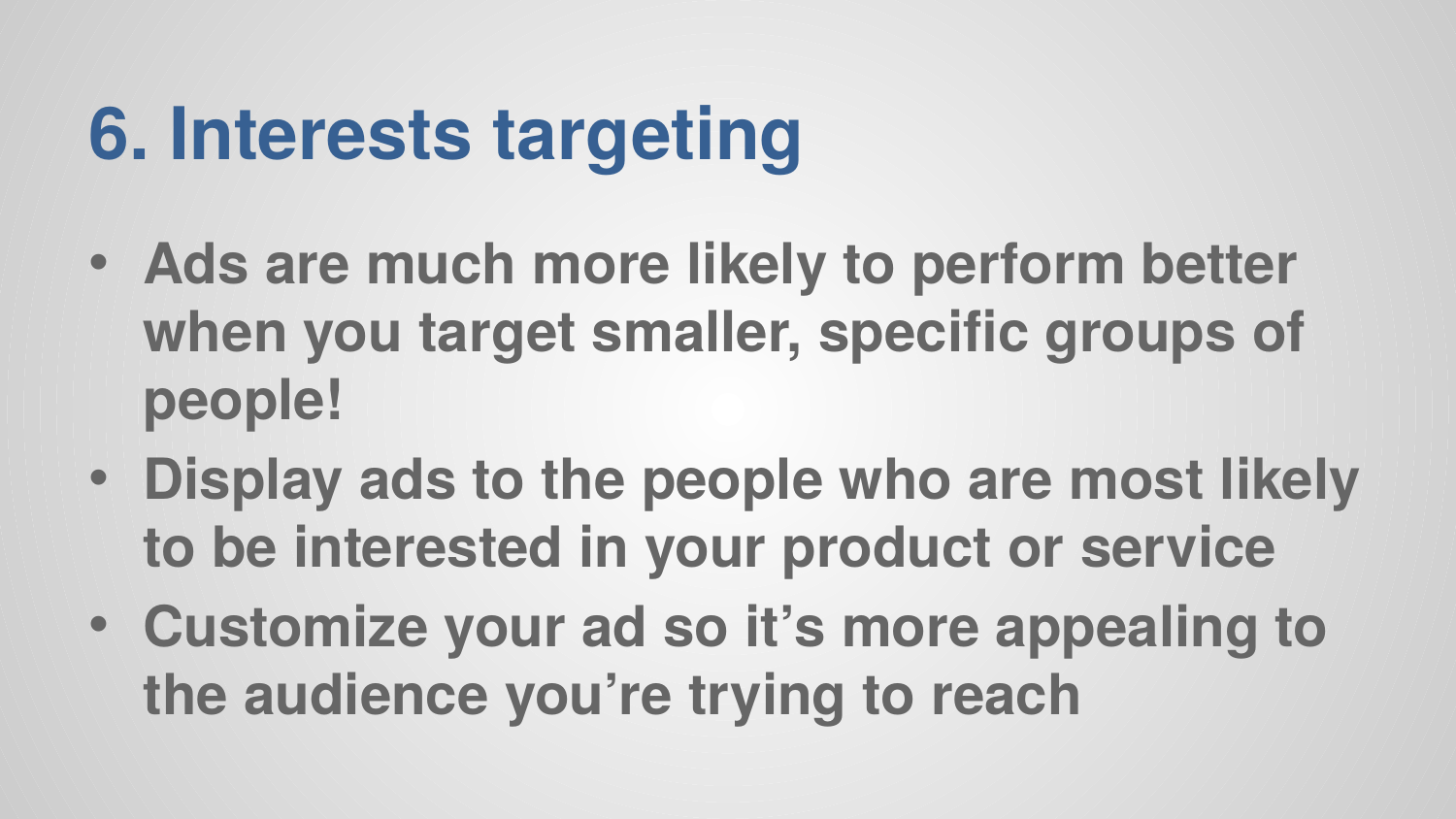

# 6. Interests targeting
Ads are much more likely to perform better when you target smaller, specific groups of people!
Display ads to the people who are most likely to be interested in your product or service
Customize your ad so it’s more appealing to the audience you’re trying to reach